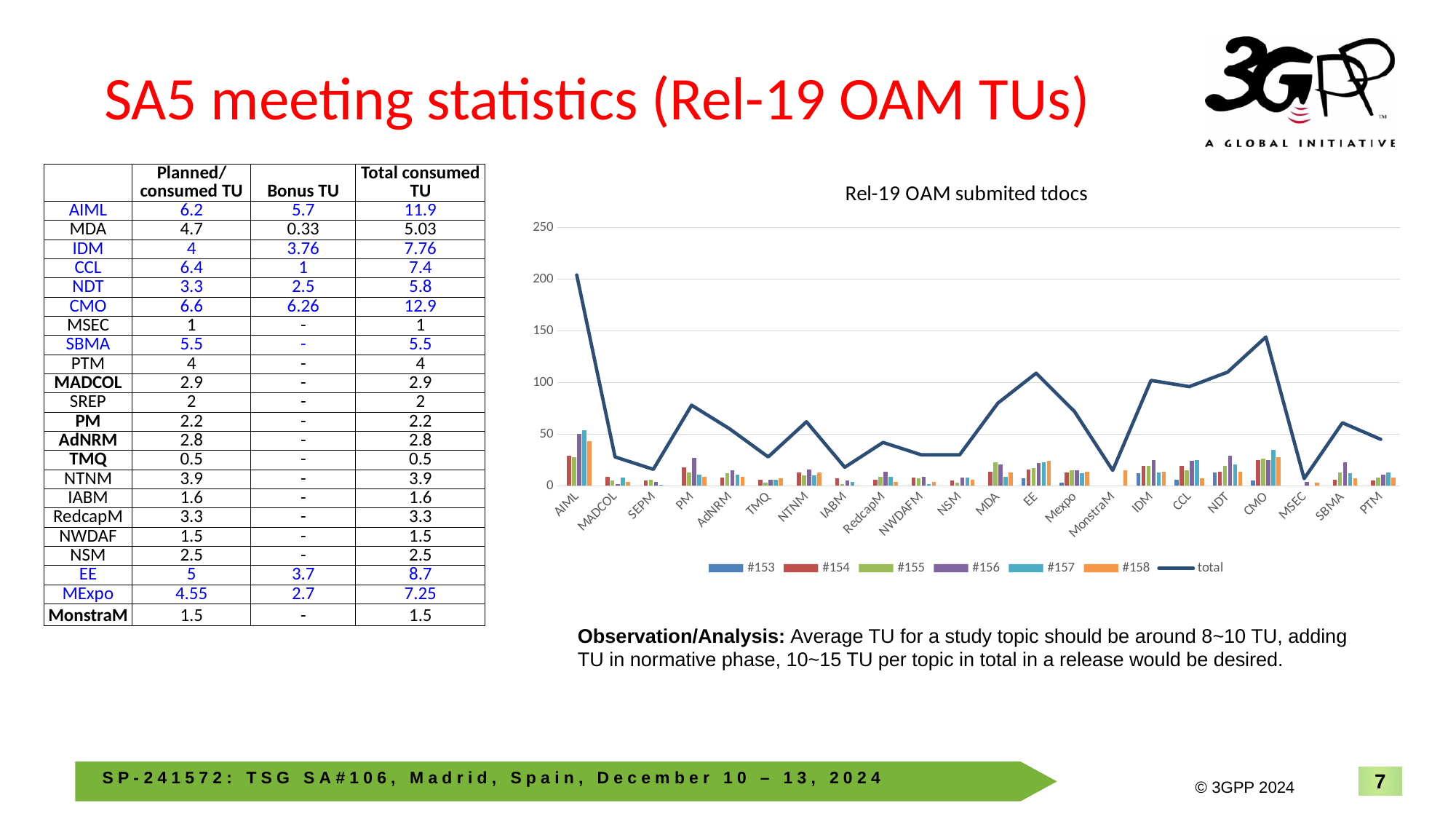

# SA5 meeting statistics (Rel-19 OAM TUs)
|  | Planned/consumed TU | Bonus TU | Total consumed TU |
| --- | --- | --- | --- |
| AIML | 6.2 | 5.7 | 11.9 |
| MDA | 4.7 | 0.33 | 5.03 |
| IDM | 4 | 3.76 | 7.76 |
| CCL | 6.4 | 1 | 7.4 |
| NDT | 3.3 | 2.5 | 5.8 |
| CMO | 6.6 | 6.26 | 12.9 |
| MSEC | 1 | - | 1 |
| SBMA | 5.5 | - | 5.5 |
| PTM | 4 | - | 4 |
| MADCOL | 2.9 | - | 2.9 |
| SREP | 2 | - | 2 |
| PM | 2.2 | - | 2.2 |
| AdNRM | 2.8 | - | 2.8 |
| TMQ | 0.5 | - | 0.5 |
| NTNM | 3.9 | - | 3.9 |
| IABM | 1.6 | - | 1.6 |
| RedcapM | 3.3 | - | 3.3 |
| NWDAF | 1.5 | - | 1.5 |
| NSM | 2.5 | - | 2.5 |
| EE | 5 | 3.7 | 8.7 |
| MExpo | 4.55 | 2.7 | 7.25 |
| MonstraM | 1.5 | - | 1.5 |

### Chart: Rel-19 OAM submited tdocs

| Category | #153 | #154 | #155 | #156 | #157 | #158 | total |
|---|---|---|---|---|---|---|---|
| AIML | None | 29.0 | 28.0 | 50.0 | 54.0 | 43.0 | 204.0 |
| MADCOL | None | 9.0 | 5.0 | 2.0 | 8.0 | 4.0 | 28.0 |
| SEPM | None | 5.0 | 6.0 | 4.0 | 1.0 | 0.0 | 16.0 |
| PM | None | 18.0 | 13.0 | 27.0 | 11.0 | 9.0 | 78.0 |
| AdNRM | None | 8.0 | 12.0 | 15.0 | 11.0 | 9.0 | 55.0 |
| TMQ | None | 6.0 | 3.0 | 6.0 | 6.0 | 7.0 | 28.0 |
| NTNM | None | 13.0 | 10.0 | 16.0 | 10.0 | 13.0 | 62.0 |
| IABM | None | 7.0 | 2.0 | 5.0 | 4.0 | 0.0 | 18.0 |
| RedcapM | None | 6.0 | 9.0 | 14.0 | 9.0 | 4.0 | 42.0 |
| NWDAFM | None | 8.0 | 7.0 | 9.0 | 2.0 | 4.0 | 30.0 |
| NSM | None | 5.0 | 3.0 | 8.0 | 8.0 | 6.0 | 30.0 |
| MDA | None | 14.0 | 23.0 | 21.0 | 9.0 | 13.0 | 80.0 |
| EE | 7.0 | 16.0 | 17.0 | 22.0 | 23.0 | 24.0 | 109.0 |
| Mexpo | 3.0 | 13.0 | 15.0 | 15.0 | 12.0 | 14.0 | 72.0 |
| MonstraM | None | None | None | None | None | 15.0 | 15.0 |
| IDM | 12.0 | 19.0 | 19.0 | 25.0 | 13.0 | 14.0 | 102.0 |
| CCL | 6.0 | 19.0 | 15.0 | 24.0 | 25.0 | 7.0 | 96.0 |
| NDT | 13.0 | 14.0 | 19.0 | 29.0 | 21.0 | 14.0 | 110.0 |
| CMO | 5.0 | 25.0 | 26.0 | 25.0 | 35.0 | 28.0 | 144.0 |
| MSEC | None | None | None | 4.0 | None | 3.0 | 7.0 |
| SBMA | None | 6.0 | 13.0 | 23.0 | 12.0 | 7.0 | 61.0 |
| PTM | None | 5.0 | 8.0 | 11.0 | 13.0 | 8.0 | 45.0 |
Observation/Analysis: Average TU for a study topic should be around 8~10 TU, adding TU in normative phase, 10~15 TU per topic in total in a release would be desired.